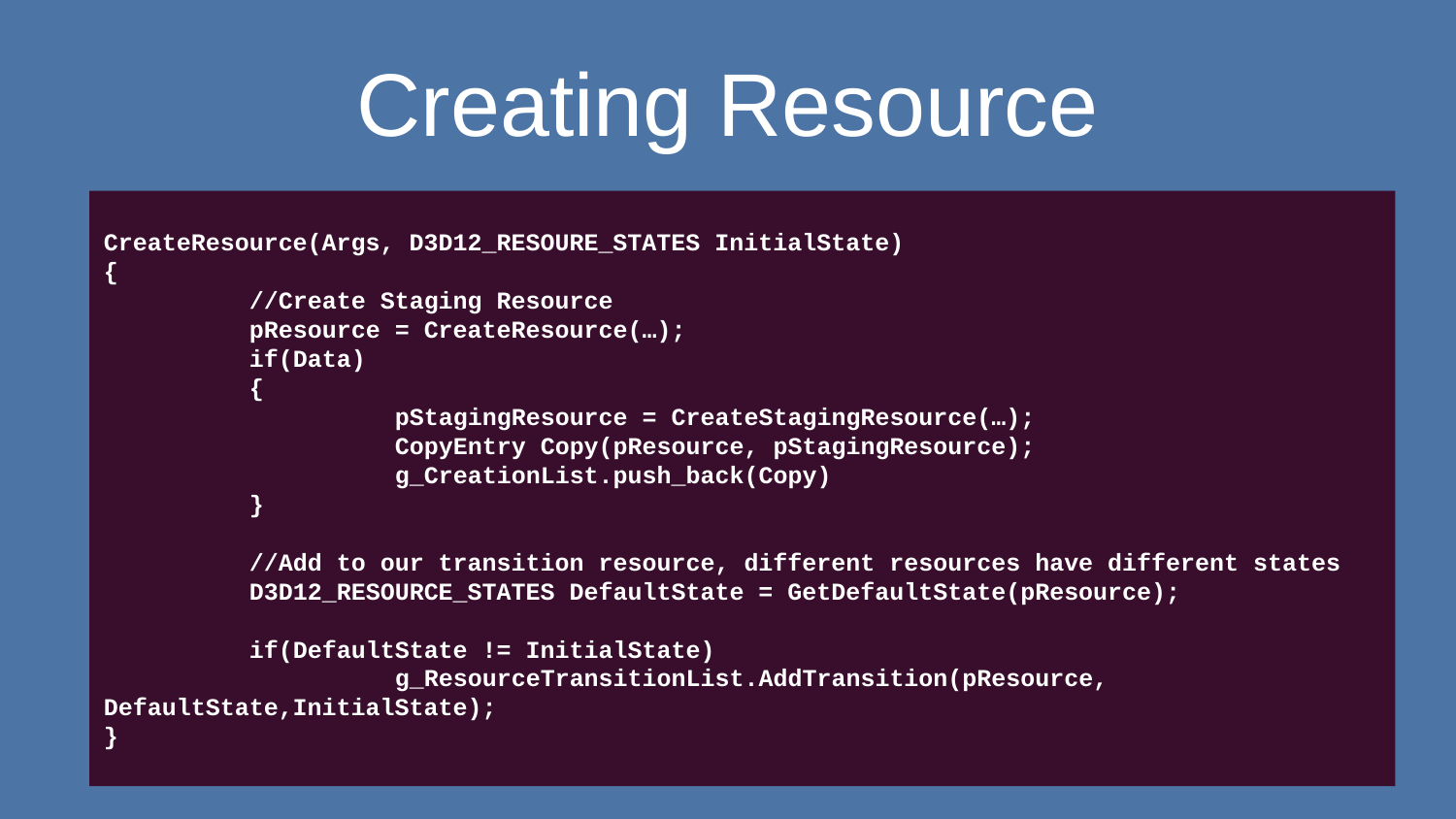

# Creating Resource

CreateResource(Args, D3D12_RESOURE_STATES InitialState)
{
	//Create Staging Resource
	pResource = CreateResource(…);
	if(Data)
	{
		pStagingResource = CreateStagingResource(…);
		CopyEntry Copy(pResource, pStagingResource);
		g_CreationList.push_back(Copy)
	}

	//Add to our transition resource, different resources have different states
	D3D12_RESOURCE_STATES DefaultState = GetDefaultState(pResource);
	if(DefaultState != InitialState)
		g_ResourceTransitionList.AddTransition(pResource, DefaultState,InitialState);
}